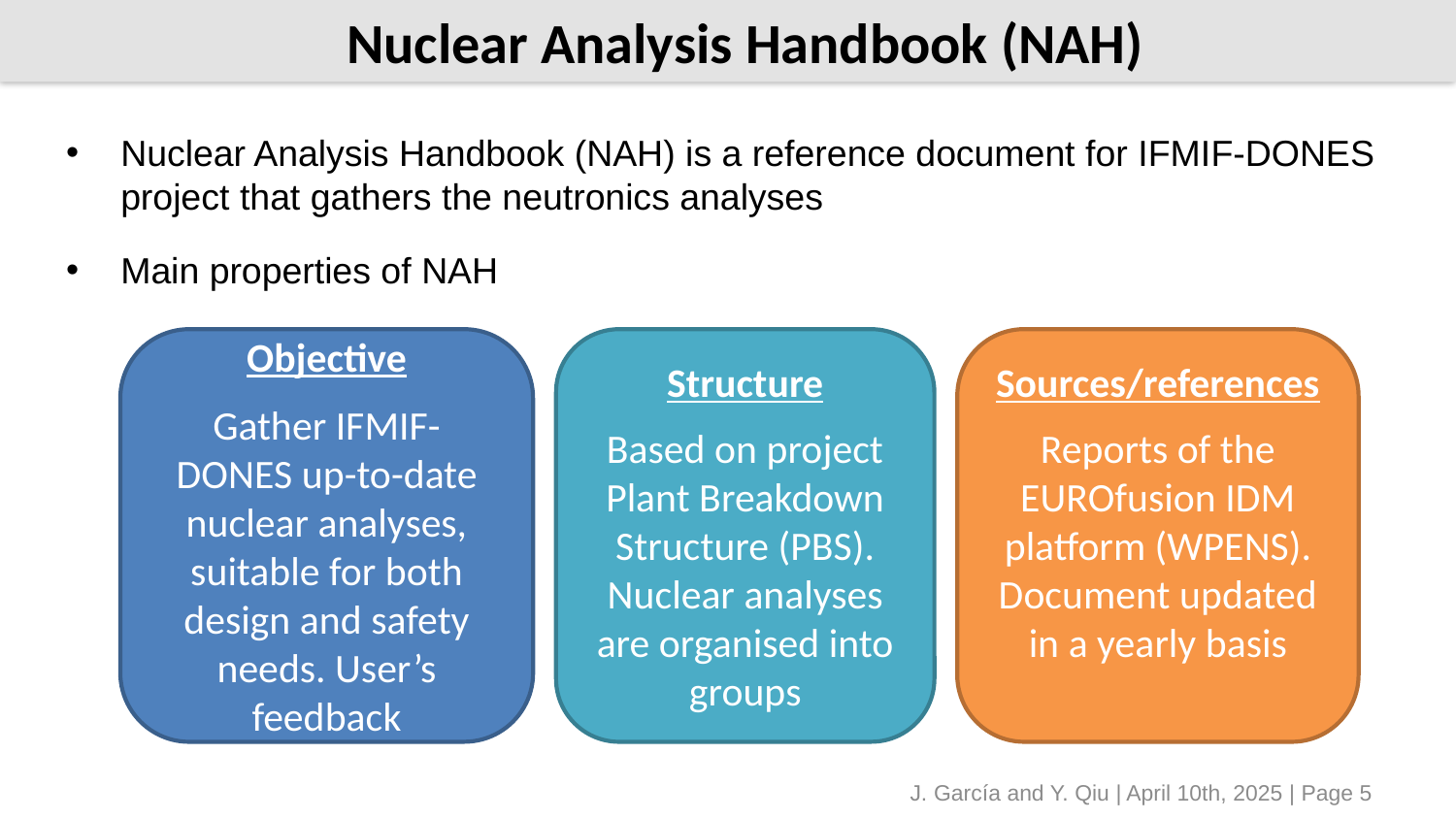

# Nuclear Analysis Handbook (NAH)
Nuclear Analysis Handbook (NAH) is a reference document for IFMIF-DONES project that gathers the neutronics analyses

Main properties of NAH
Objective

Gather IFMIF-DONES up-to-date nuclear analyses, suitable for both design and safety needs. User’s feedback
Structure

Based on project Plant Breakdown Structure (PBS). Nuclear analyses are organised into groups
Sources/references

Reports of the EUROfusion IDM platform (WPENS). Document updated in a yearly basis

J. García and Y. Qiu | April 10th, 2025 | Page 5